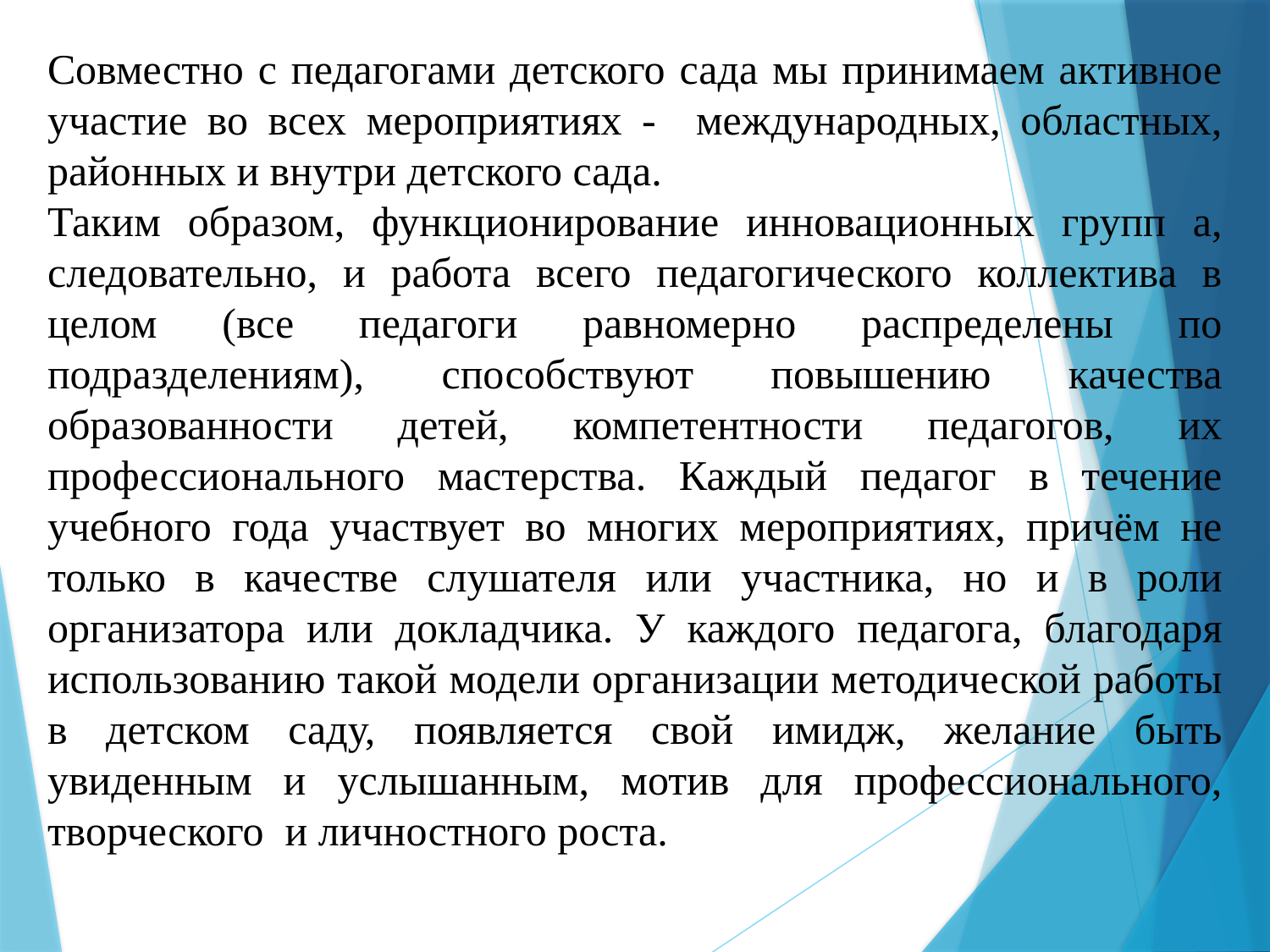

Совместно с педагогами детского сада мы принимаем активное участие во всех мероприятиях -  международных, областных, районных и внутри детского сада.
Таким образом, функционирование инновационных групп а, следовательно, и работа всего педагогического коллектива в целом (все педагоги равномерно распределены по подразделениям), способствуют повышению качества образованности детей, компетентности педагогов, их профессионального мастерства. Каждый педагог в течение учебного года участвует во многих мероприятиях, причём не только в качестве слушателя или участника, но и в роли организатора или докладчика. У каждого педагога, благодаря использованию такой модели организации методической работы в детском саду, появляется свой имидж, желание быть увиденным и услышанным, мотив для профессионального, творческого  и личностного роста.